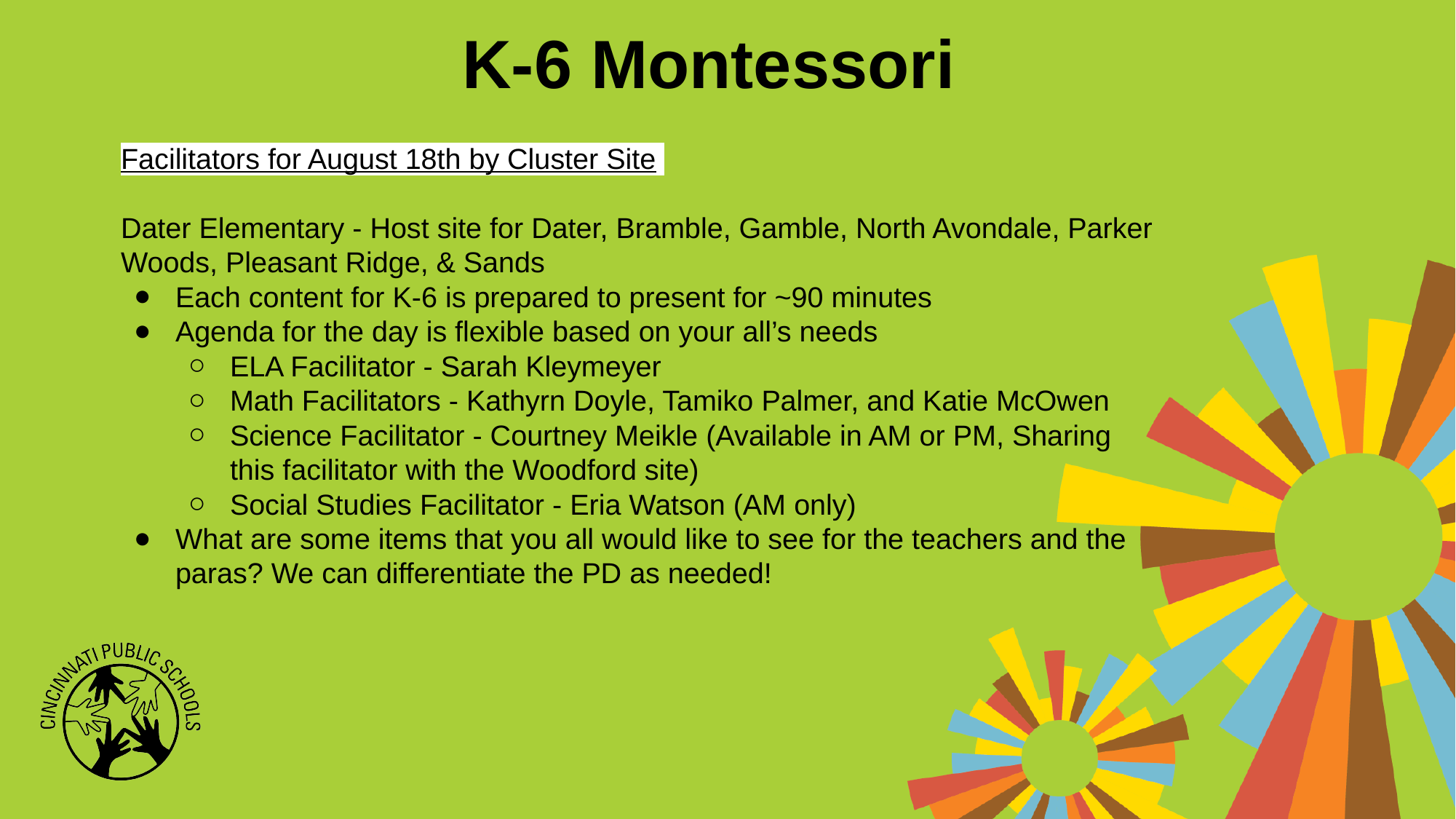

# K-6 Montessori
Facilitators for August 18th by Cluster Site

Dater Elementary - Host site for Dater, Bramble, Gamble, North Avondale, Parker Woods, Pleasant Ridge, & Sands
Each content for K-6 is prepared to present for ~90 minutes
Agenda for the day is flexible based on your all’s needs
ELA Facilitator - Sarah Kleymeyer
Math Facilitators - Kathyrn Doyle, Tamiko Palmer, and Katie McOwen
Science Facilitator - Courtney Meikle (Available in AM or PM, Sharing this facilitator with the Woodford site)
Social Studies Facilitator - Eria Watson (AM only)
What are some items that you all would like to see for the teachers and the paras? We can differentiate the PD as needed!